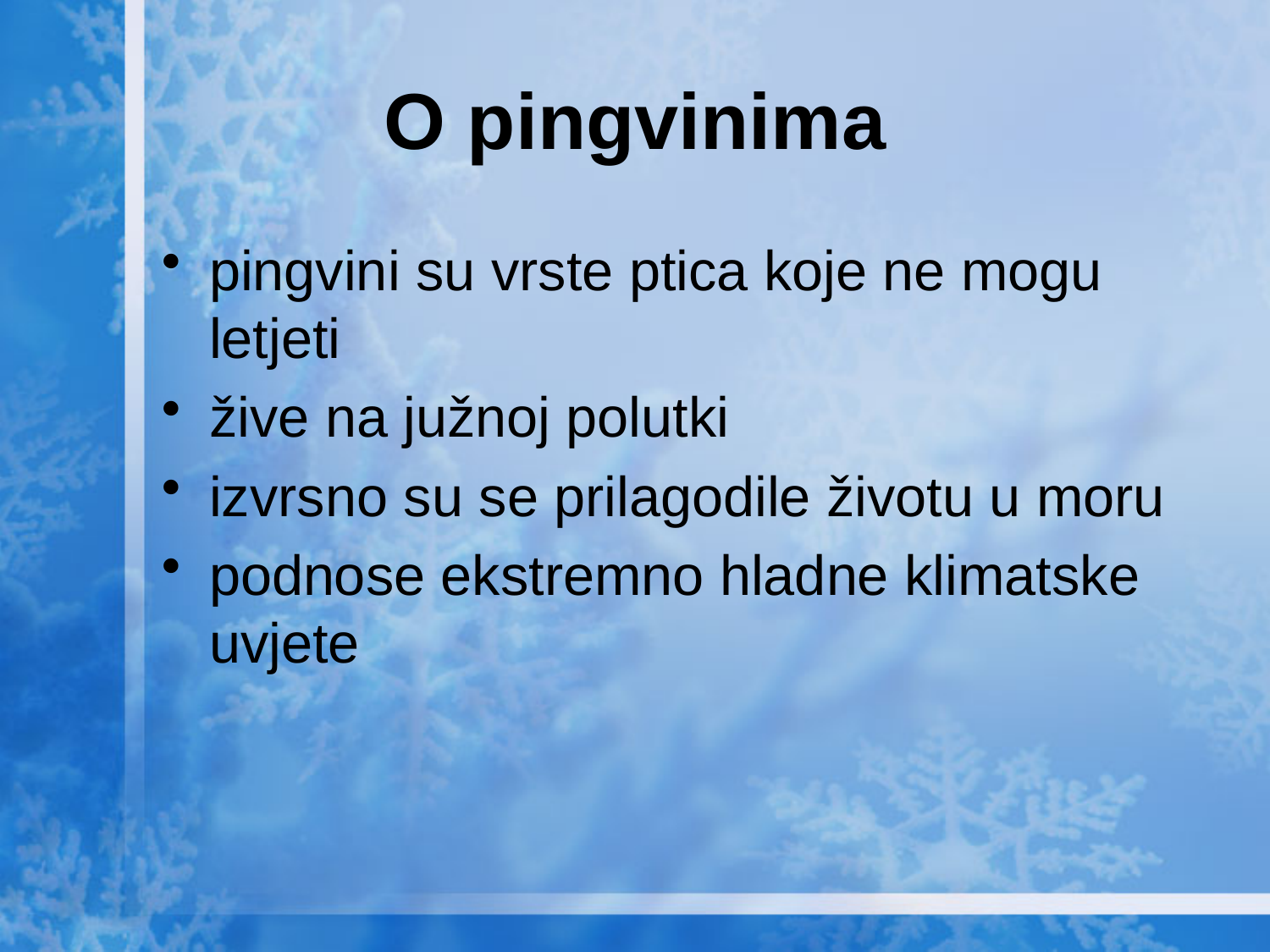

# O pingvinima
pingvini su vrste ptica koje ne mogu letjeti
žive na južnoj polutki
izvrsno su se prilagodile životu u moru
podnose ekstremno hladne klimatske uvjete